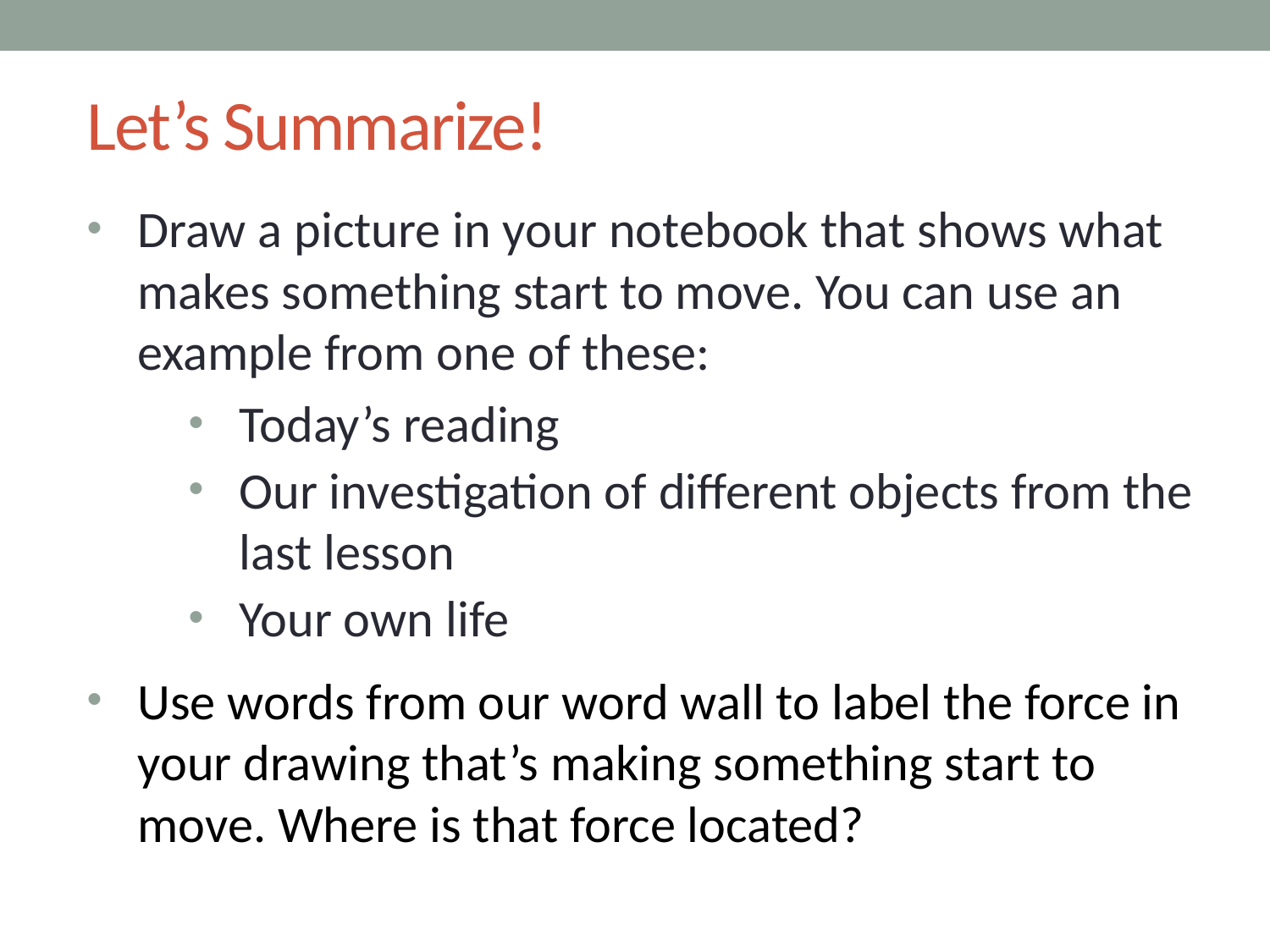

# Let’s Summarize!
Draw a picture in your notebook that shows what makes something start to move. You can use an example from one of these:
Today’s reading
Our investigation of different objects from the last lesson
Your own life
Use words from our word wall to label the force in your drawing that’s making something start to move. Where is that force located?